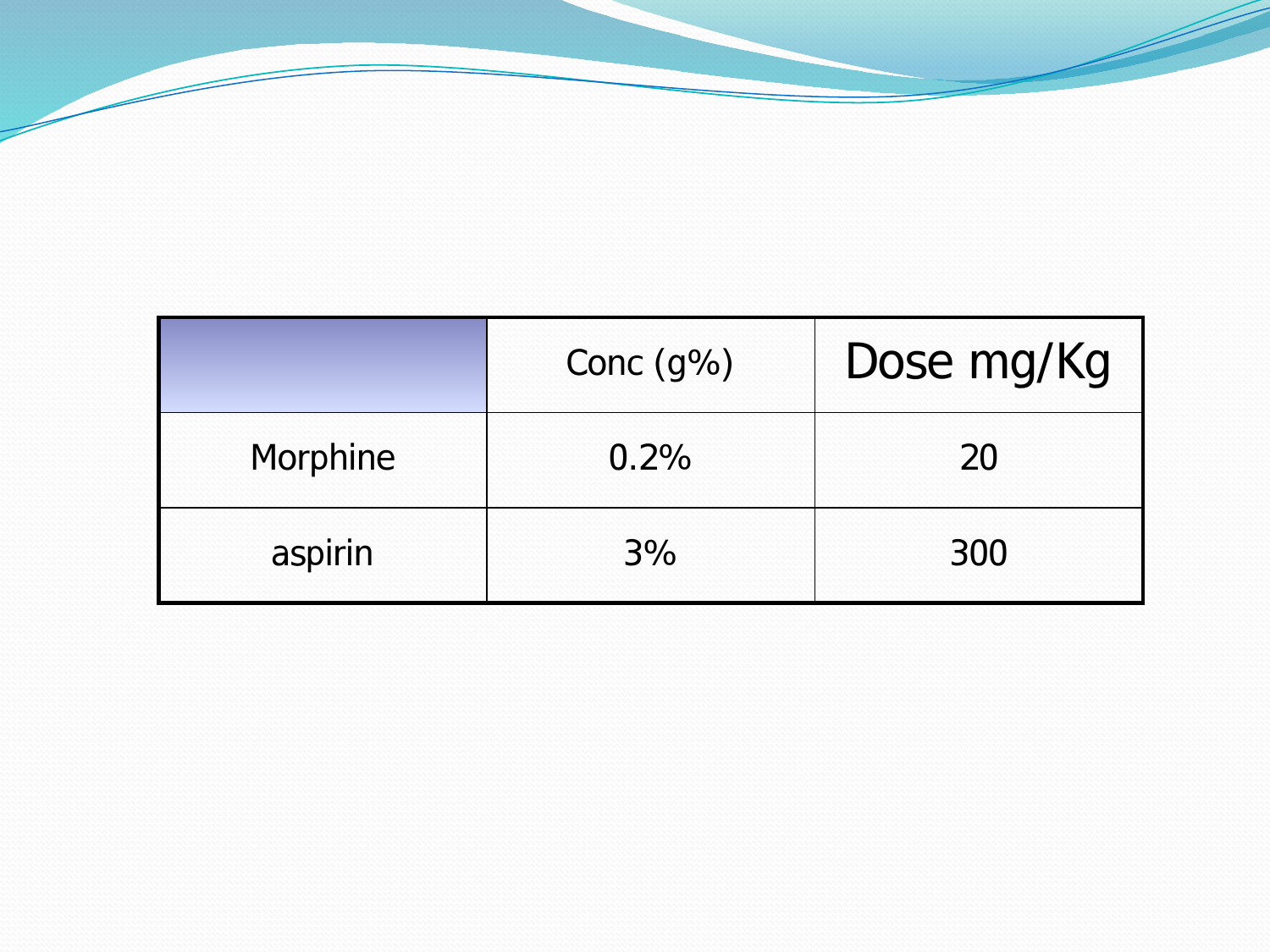

|  | Conc (g%) | Dose mg/Kg |
| --- | --- | --- |
| Morphine | 0.2% | 20 |
| aspirin | 3% | 300 |